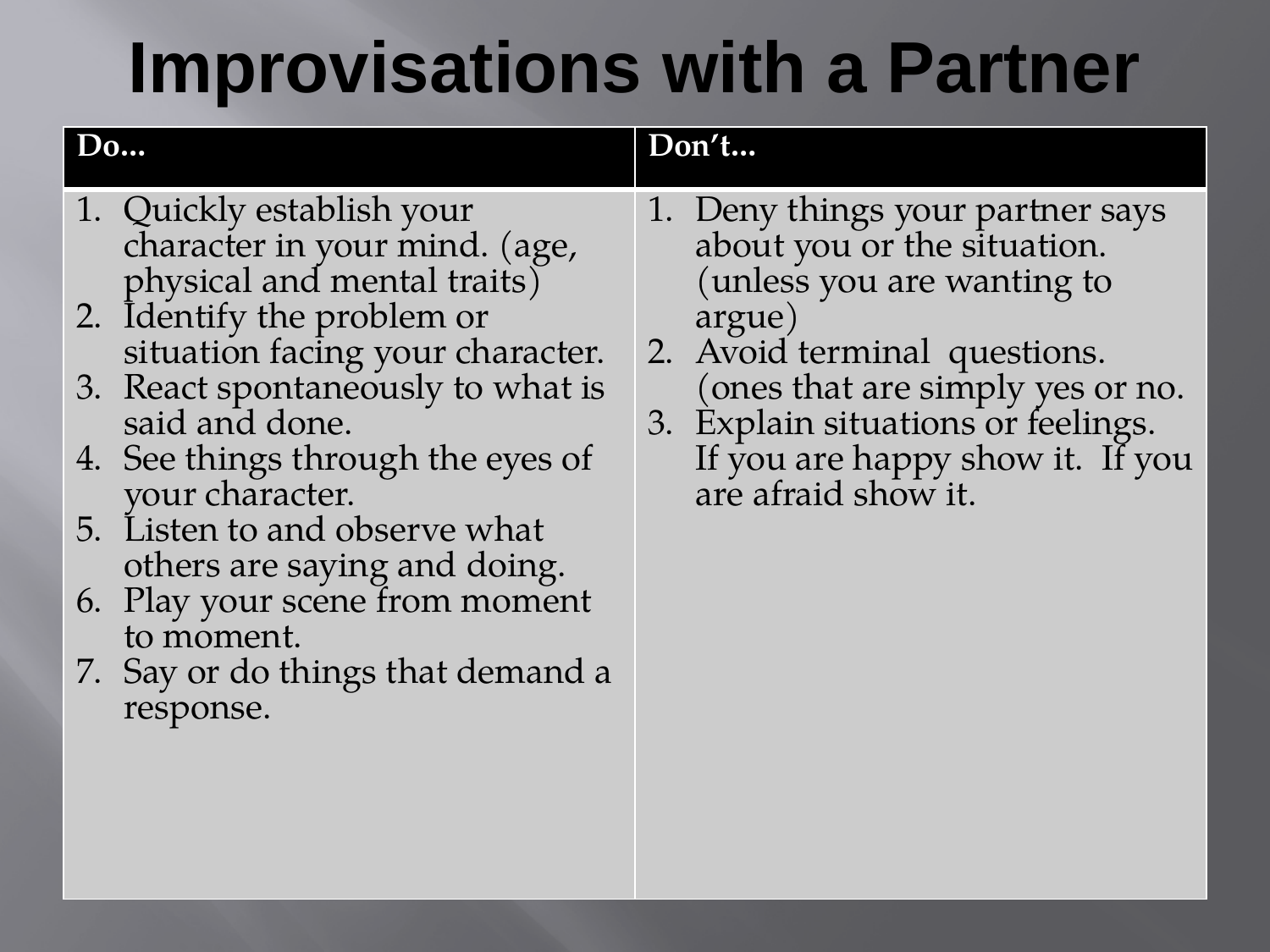

# Improvisations with a Partner
| Do… | Don’t… |
| --- | --- |
| Quickly establish your character in your mind. (age, physical and mental traits) Identify the problem or situation facing your character. React spontaneously to what is said and done. See things through the eyes of your character. Listen to and observe what others are saying and doing. Play your scene from moment to moment. Say or do things that demand a response. | Deny things your partner says about you or the situation. (unless you are wanting to argue) Avoid terminal questions. (ones that are simply yes or no. Explain situations or feelings. If you are happy show it. If you are afraid show it. |